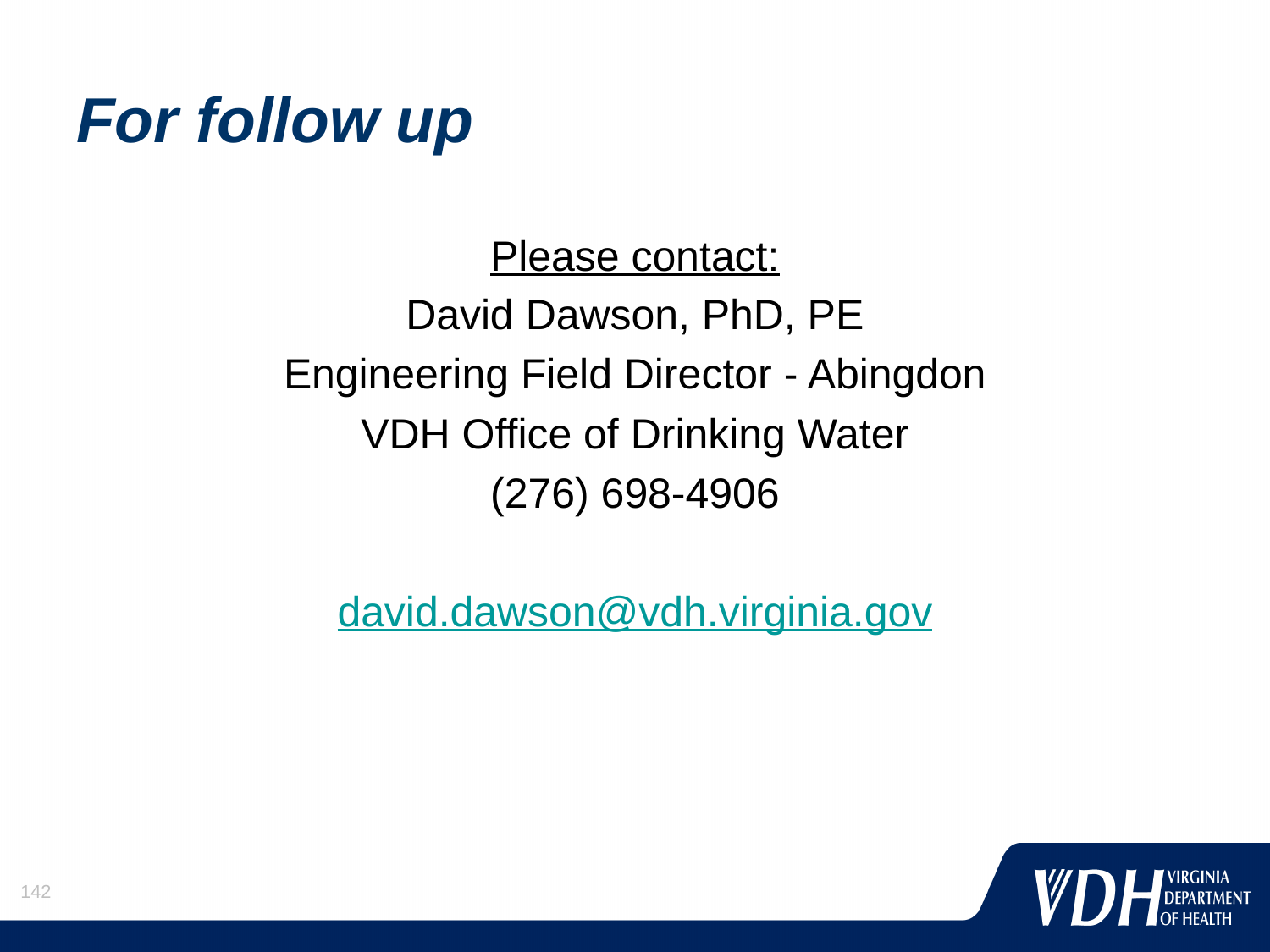

# For follow up
Please contact:
David Dawson, PhD, PE
Engineering Field Director - Abingdon
VDH Office of Drinking Water
(276) 698-4906

david.dawson@vdh.virginia.gov

142